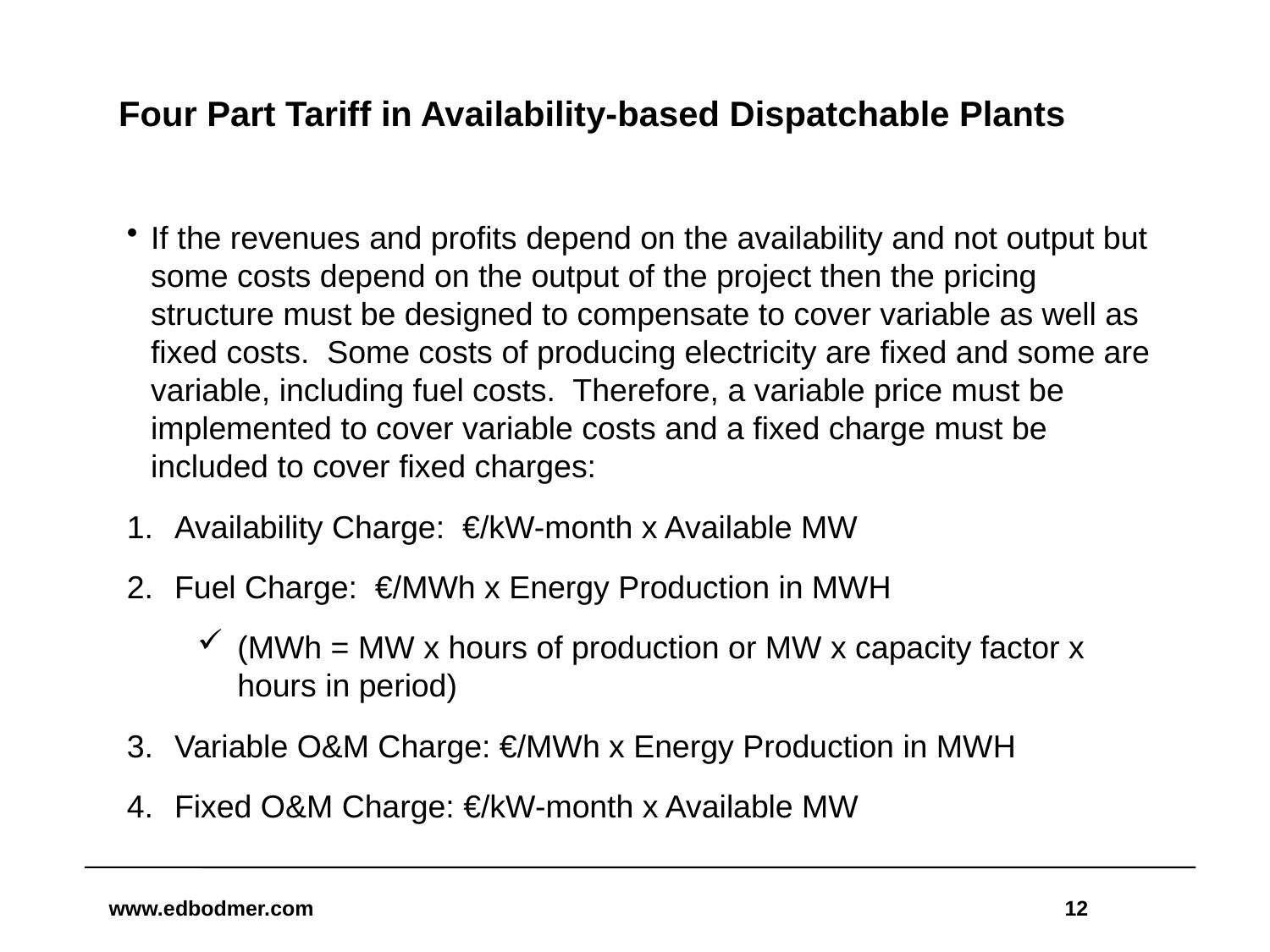

# Four Part Tariff in Availability-based Dispatchable Plants
If the revenues and profits depend on the availability and not output but some costs depend on the output of the project then the pricing structure must be designed to compensate to cover variable as well as fixed costs.  Some costs of producing electricity are fixed and some are variable, including fuel costs.  Therefore, a variable price must be implemented to cover variable costs and a fixed charge must be included to cover fixed charges:
Availability Charge:  €/kW-month x Available MW
Fuel Charge:  €/MWh x Energy Production in MWH
(MWh = MW x hours of production or MW x capacity factor x hours in period)
Variable O&M Charge: €/MWh x Energy Production in MWH
Fixed O&M Charge: €/kW-month x Available MW